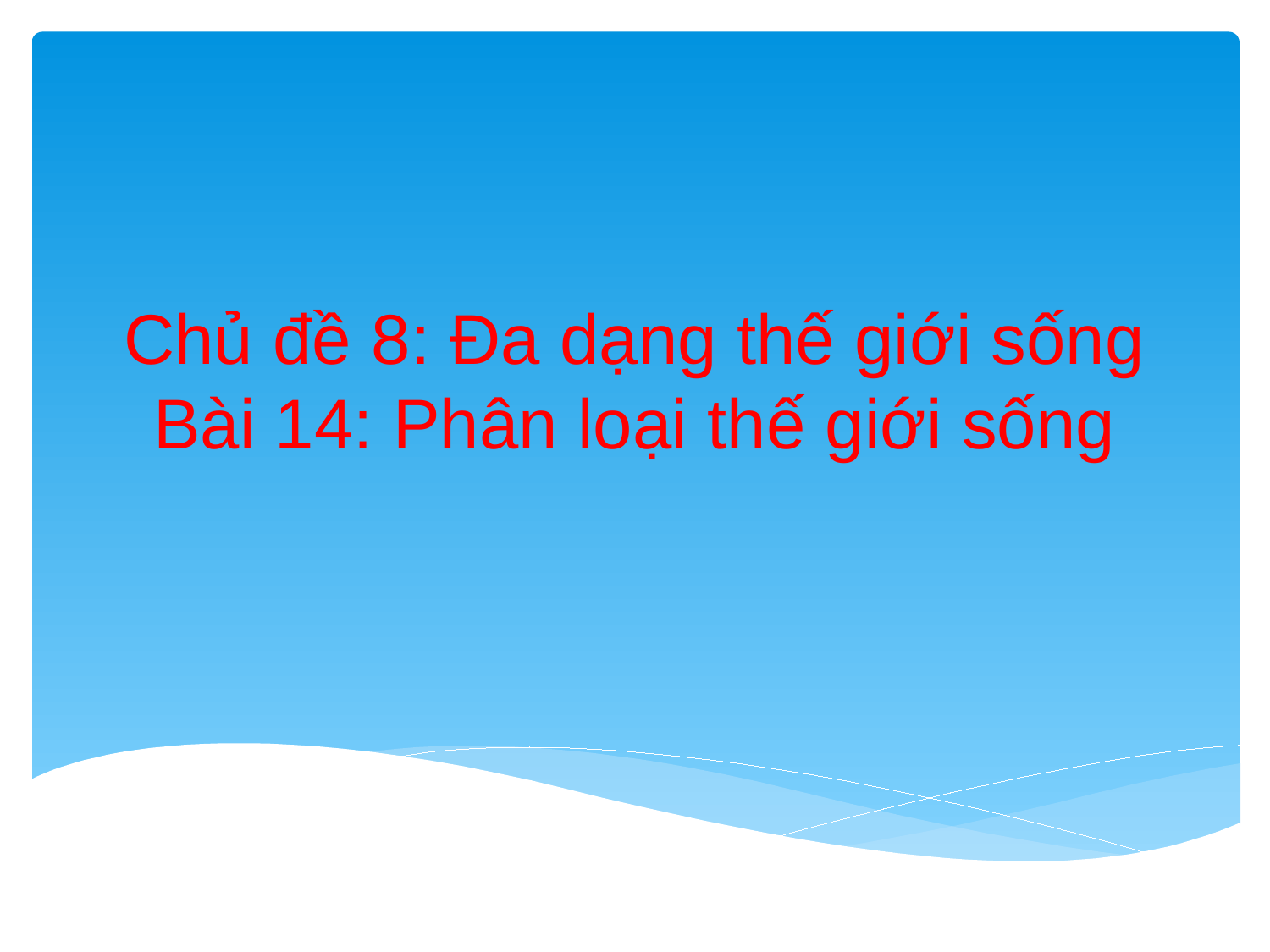

# Chủ đề 8: Đa dạng thế giới sống Bài 14: Phân loại thế giới sống